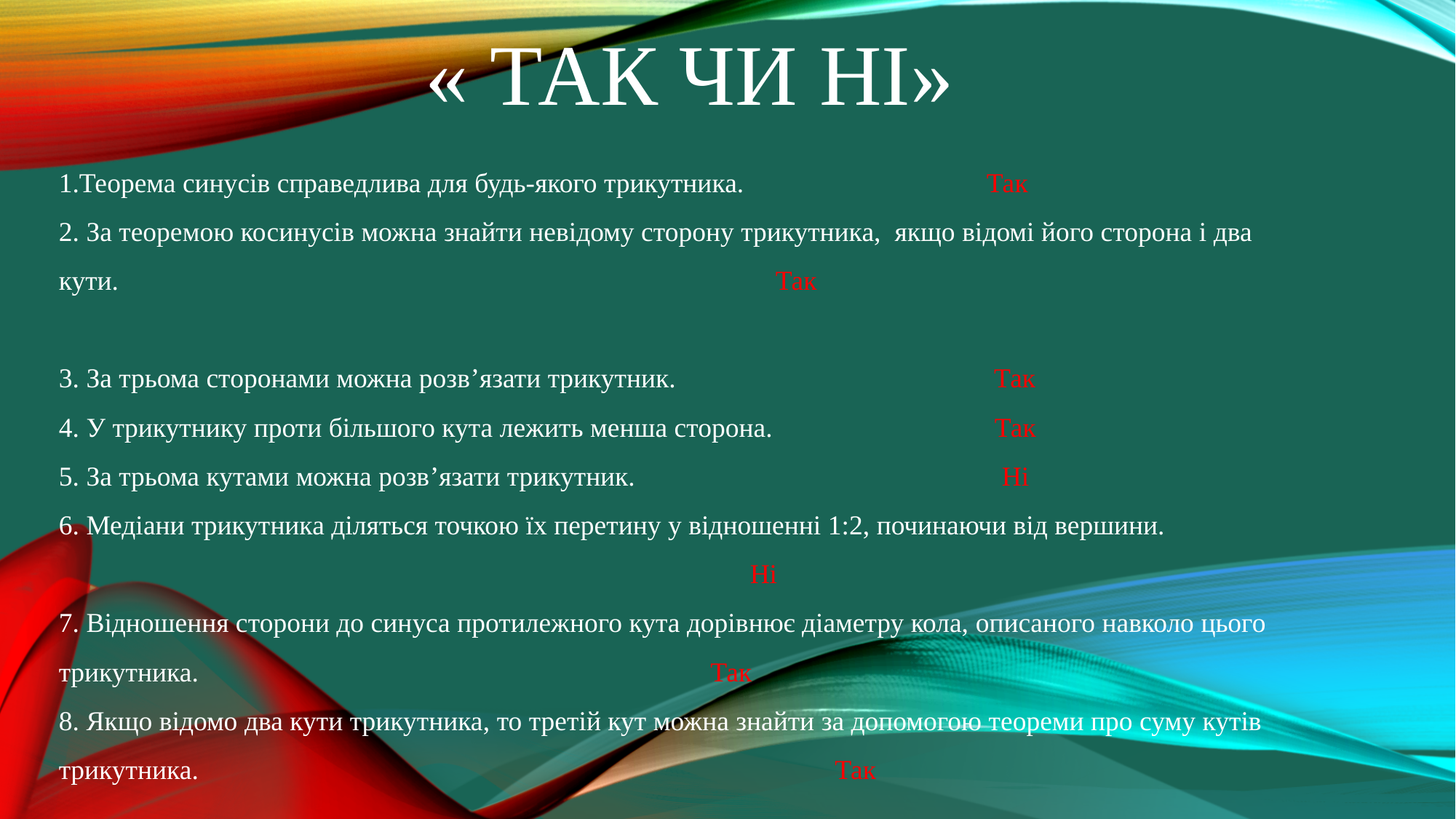

# « Так чи ні»

1.Теорема синусів справедлива для будь-якого трикутника.                                   Так
2. За теоремою косинусів можна знайти невідому сторону трикутника,  якщо відомі його сторона і два кути.                                                                                               Так
3. За трьома сторонами можна розв’язати трикутник.                                              Так
4. У трикутнику проти більшого кута лежить менша сторона.                                Так
5. За трьома кутами можна розв’язати трикутник.                                                     Ні
6. Медіани трикутника діляться точкою їх перетину у відношенні 1:2, починаючи від вершини.                                                                                                                          Ні
7. Відношення сторони до синуса протилежного кута дорівнює діаметру кола, описаного навколо цього трикутника.                                                                          Так
8. Якщо відомо два кути трикутника, то третій кут можна знайти за допомогою теореми про суму кутів трикутника.                                                                                            Так